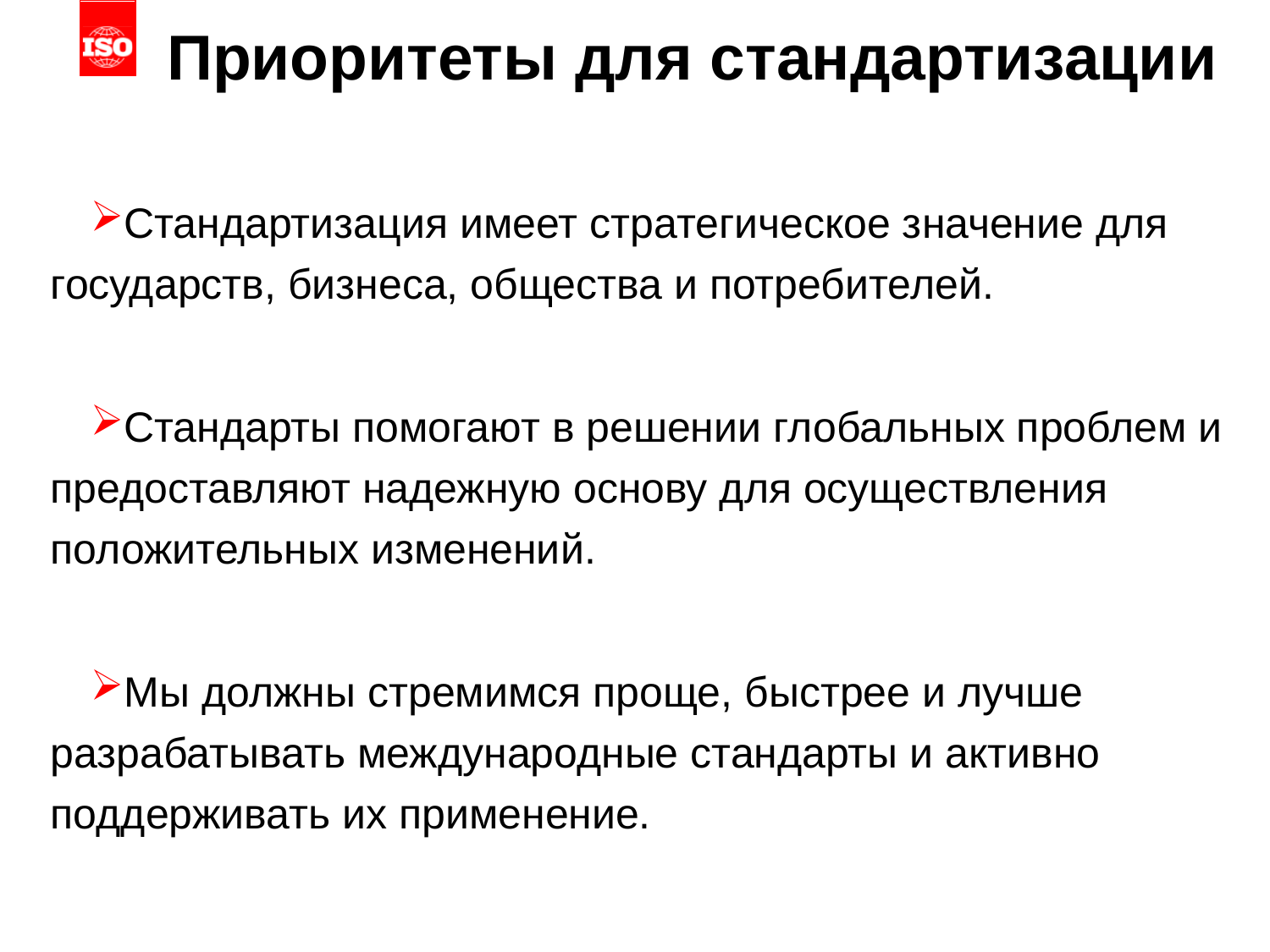

# Приоритеты для стандартизации
Стандартизация имеет стратегическое значение для государств, бизнеса, общества и потребителей.

Стандарты помогают в решении глобальных проблем и предоставляют надежную основу для осуществления положительных изменений.

Мы должны стремимся проще, быстрее и лучше разрабатывать международные стандарты и активно поддерживать их применение.